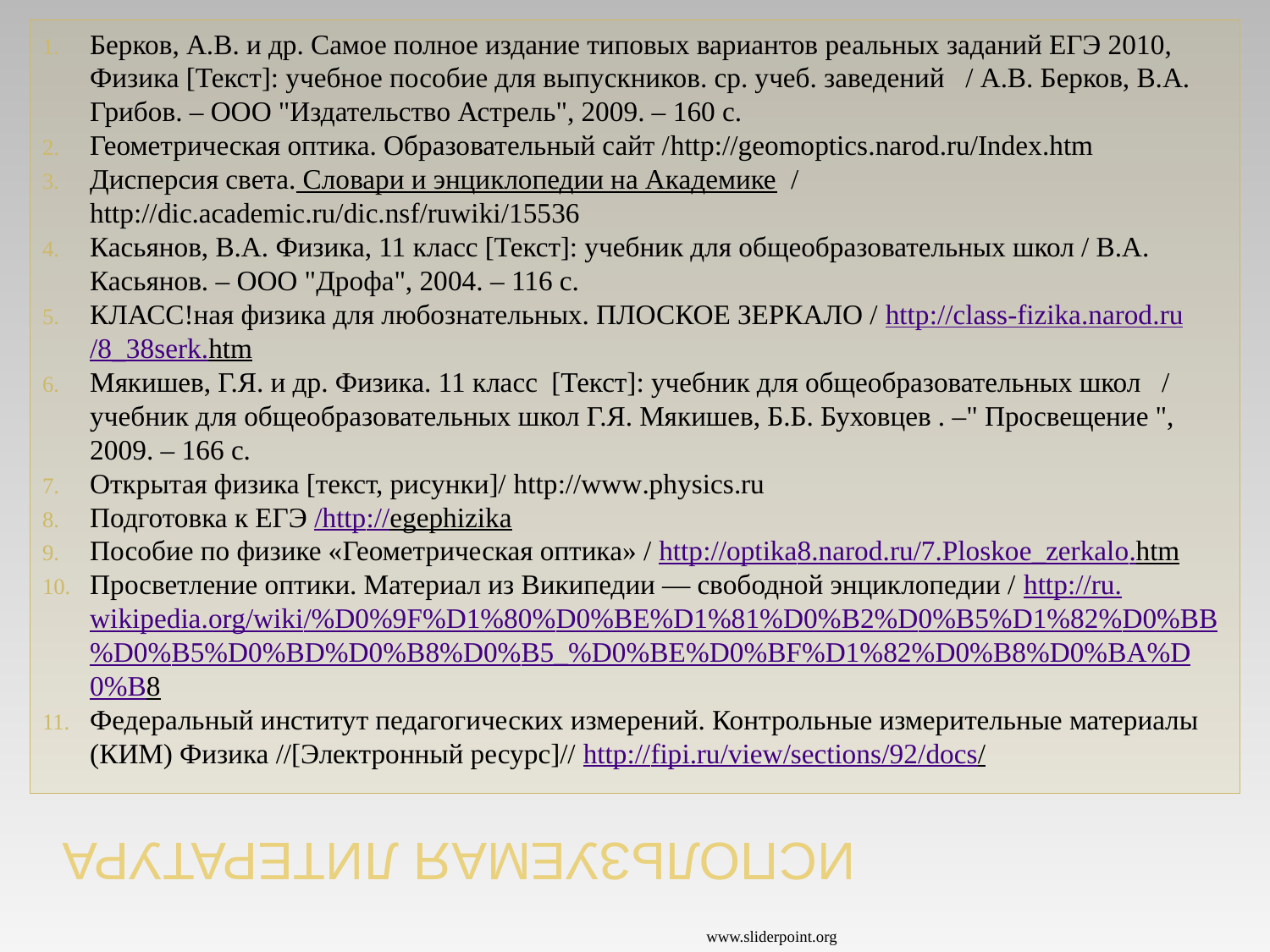

Берков, А.В. и др. Самое полное издание типовых вариантов реальных заданий ЕГЭ 2010, Физика [Текст]: учебное пособие для выпускников. ср. учеб. заведений   / А.В. Берков, В.А. Грибов. – ООО "Издательство Астрель", 2009. – 160 с.
Геометрическая оптика. Образовательный сайт /http://geomoptics.narod.ru/Index.htm
Дисперсия света. Словари и энциклопедии на Академике  / http://dic.academic.ru/dic.nsf/ruwiki/15536
Касьянов, В.А. Физика, 11 класс [Текст]: учебник для общеобразовательных школ / В.А. Касьянов. – ООО "Дрофа", 2004. – 116 с.
КЛАСС!ная физика для любознательных. ПЛОСКОЕ ЗЕРКАЛО / http://class-fizika.narod.ru/8_38serk.htm
Мякишев, Г.Я. и др. Физика. 11 класс  [Текст]: учебник для общеобразовательных школ   / учебник для общеобразовательных школ Г.Я. Мякишев, Б.Б. Буховцев . –" Просвещение ", 2009. – 166 с.
Открытая физика [текст, рисунки]/ http://www.physics.ru
Подготовка к ЕГЭ /http://egephizika
Пособие по физике «Геометрическая оптика» / http://optika8.narod.ru/7.Ploskoe_zerkalo.htm
Просветление оптики. Материал из Википедии — свободной энциклопедии / http://ru.wikipedia.org/wiki/%D0%9F%D1%80%D0%BE%D1%81%D0%B2%D0%B5%D1%82%D0%BB%D0%B5%D0%BD%D0%B8%D0%B5_%D0%BE%D0%BF%D1%82%D0%B8%D0%BA%D0%B8
Федеральный институт педагогических измерений. Контрольные измерительные материалы (КИМ) Физика //[Электронный ресурс]// http://fipi.ru/view/sections/92/docs/
# Используемая литература
www.sliderpoint.org